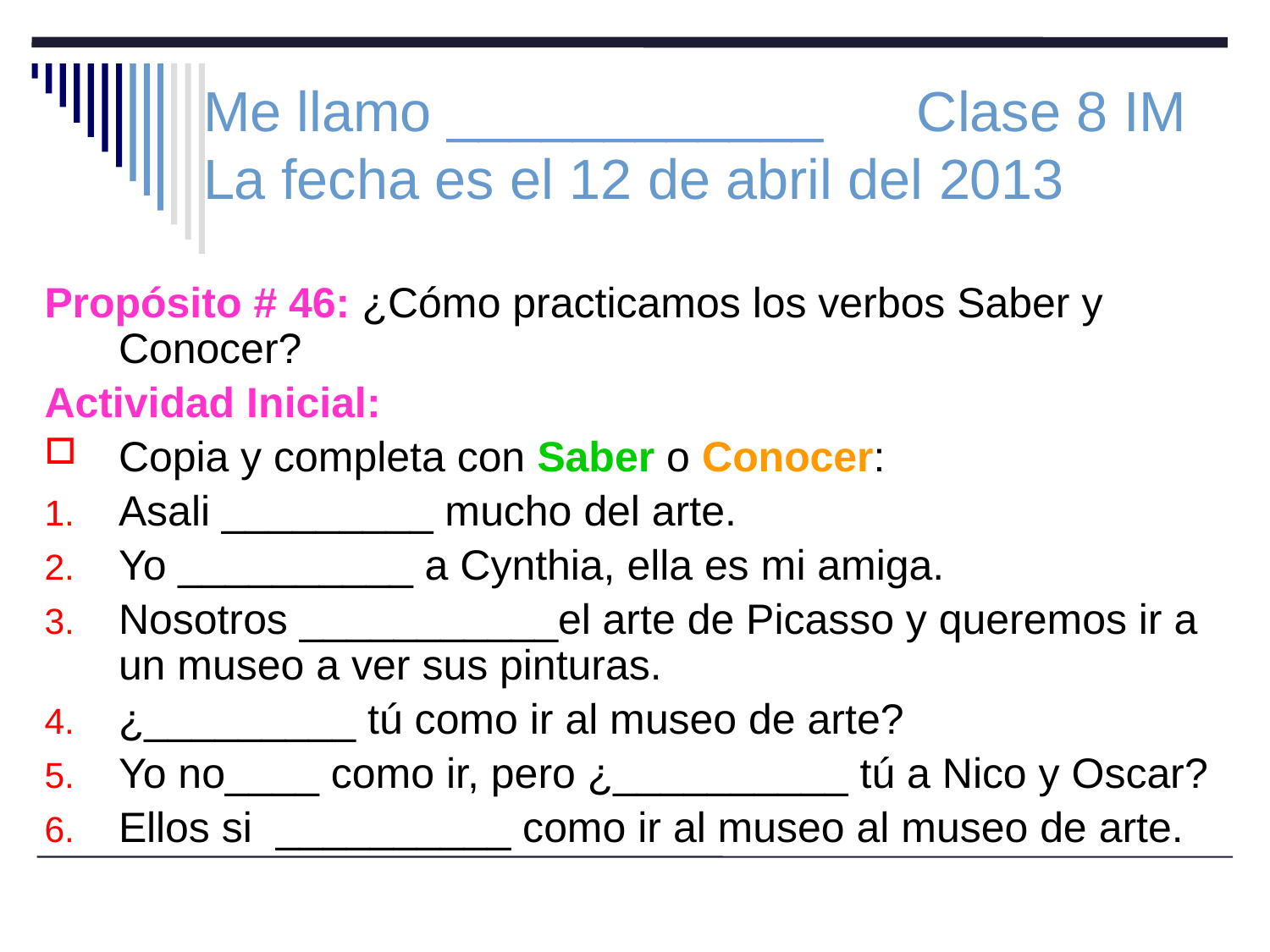

# Me llamo ____________      Clase 8 IM La fecha es el 12 de abril del 2013
Propósito # 46: ¿Cómo practicamos los verbos Saber y Conocer?
Actividad Inicial:
Copia y completa con Saber o Conocer:
Asali _________ mucho del arte.
Yo __________ a Cynthia, ella es mi amiga.
Nosotros ___________el arte de Picasso y queremos ir a un museo a ver sus pinturas.
¿_________ tú como ir al museo de arte?
Yo no____ como ir, pero ¿__________ tú a Nico y Oscar?
Ellos si  __________ como ir al museo al museo de arte.